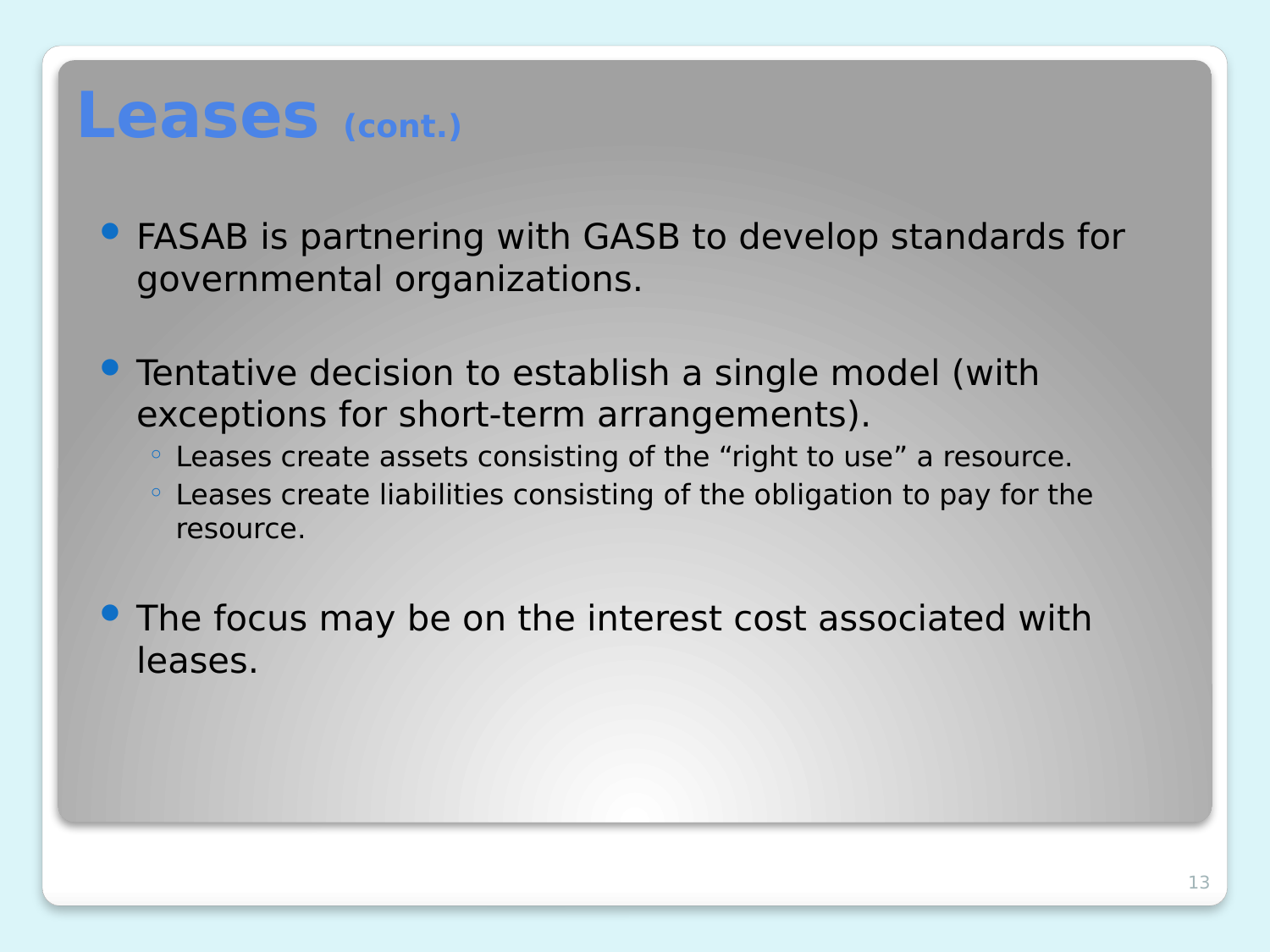

# Leases (cont.)
FASAB is partnering with GASB to develop standards for governmental organizations.

Tentative decision to establish a single model (with exceptions for short-term arrangements).
Leases create assets consisting of the “right to use” a resource.
Leases create liabilities consisting of the obligation to pay for the resource.

The focus may be on the interest cost associated with leases.
13